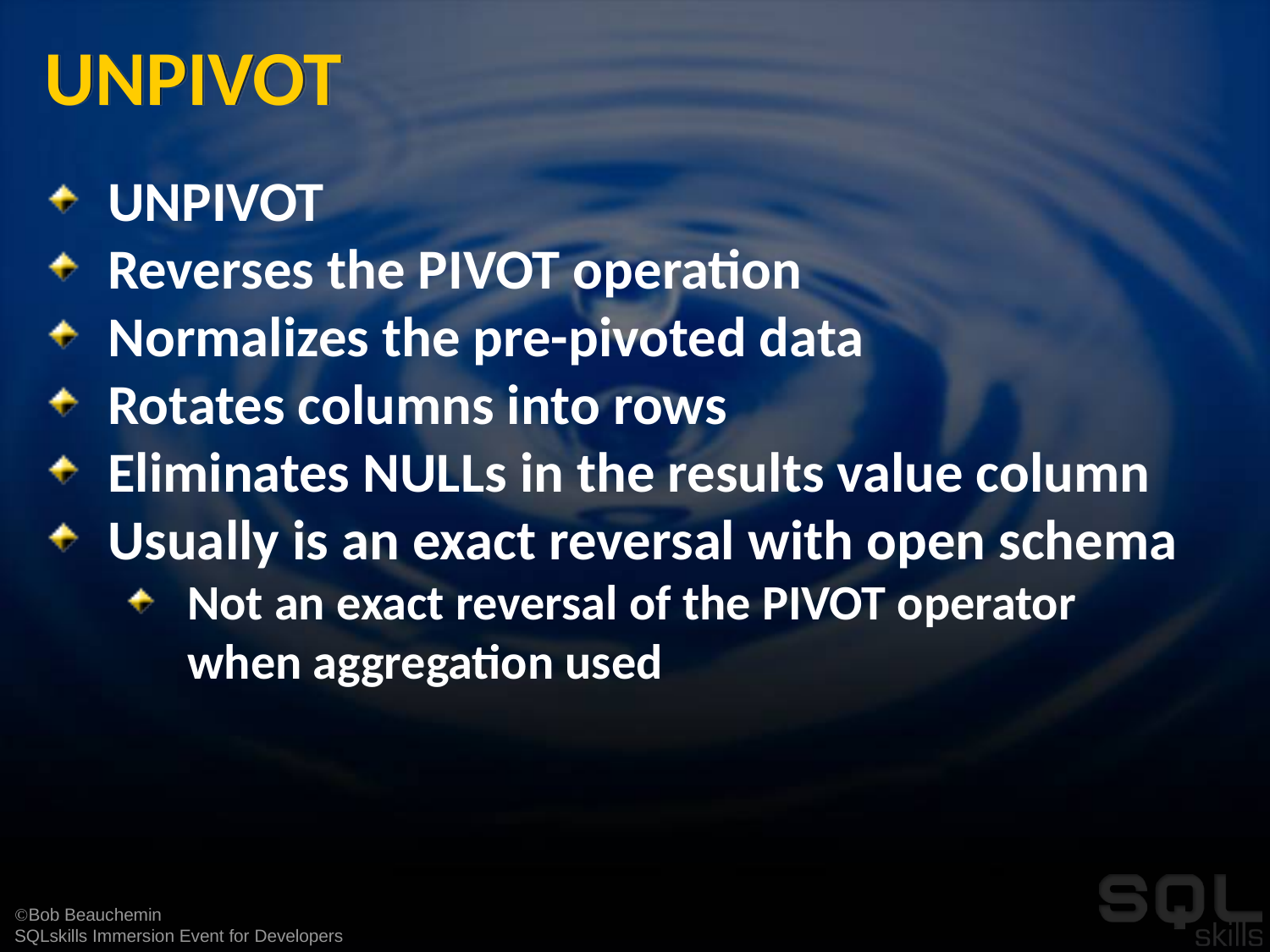

# UNPIVOT
UNPIVOT
Reverses the PIVOT operation
Normalizes the pre-pivoted data
Rotates columns into rows
Eliminates NULLs in the results value column
Usually is an exact reversal with open schema
Not an exact reversal of the PIVOT operator when aggregation used